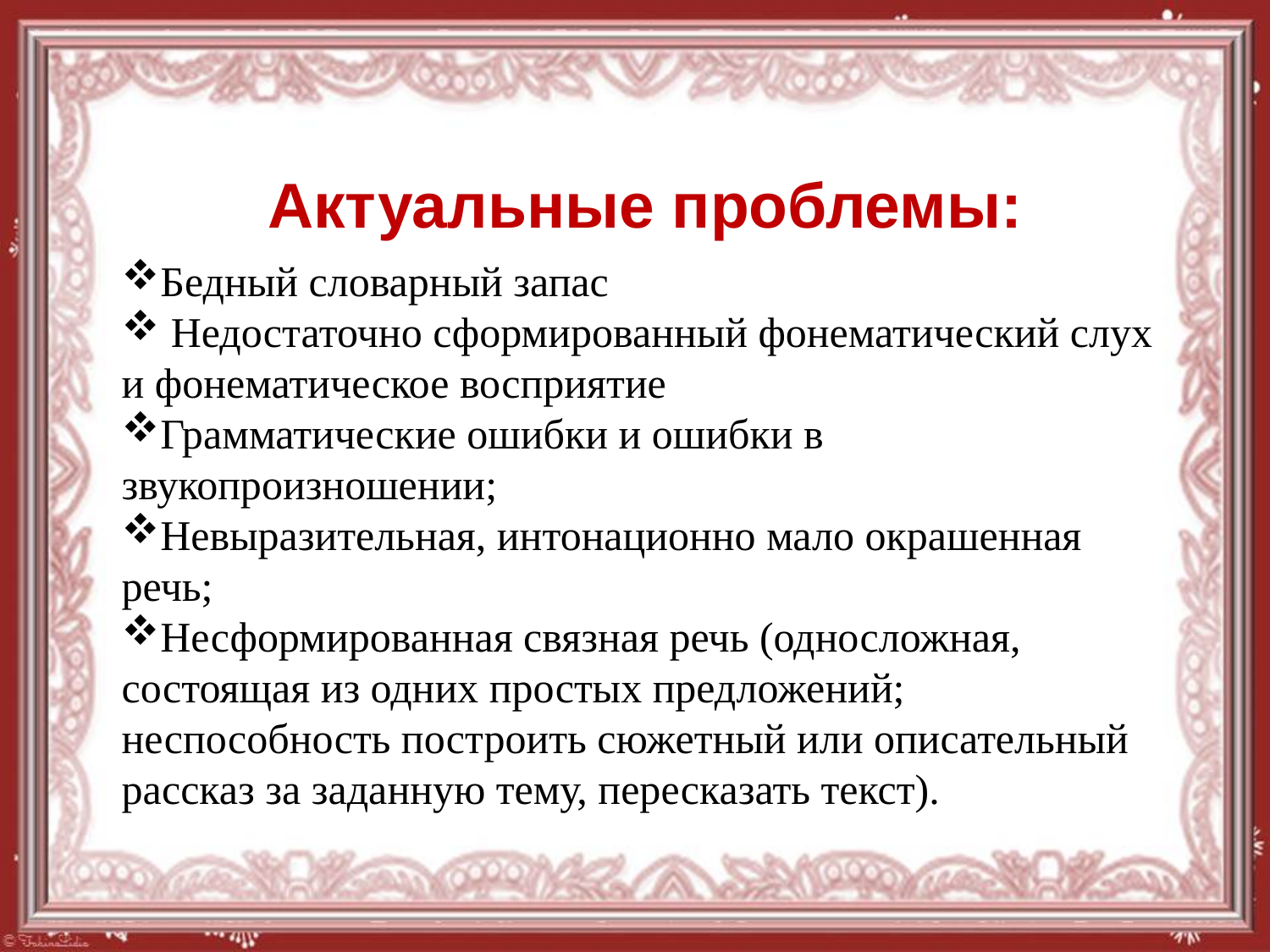

Актуальные проблемы:

Бедный словарный запас
 Недостаточно сформированный фонематический слух и фонематическое восприятие
Грамматические ошибки и ошибки в звукопроизношении;
Невыразительная, интонационно мало окрашенная речь;
Несформированная связная речь (односложная, состоящая из одних простых предложений; неспособность построить сюжетный или описательный рассказ за заданную тему, пересказать текст).